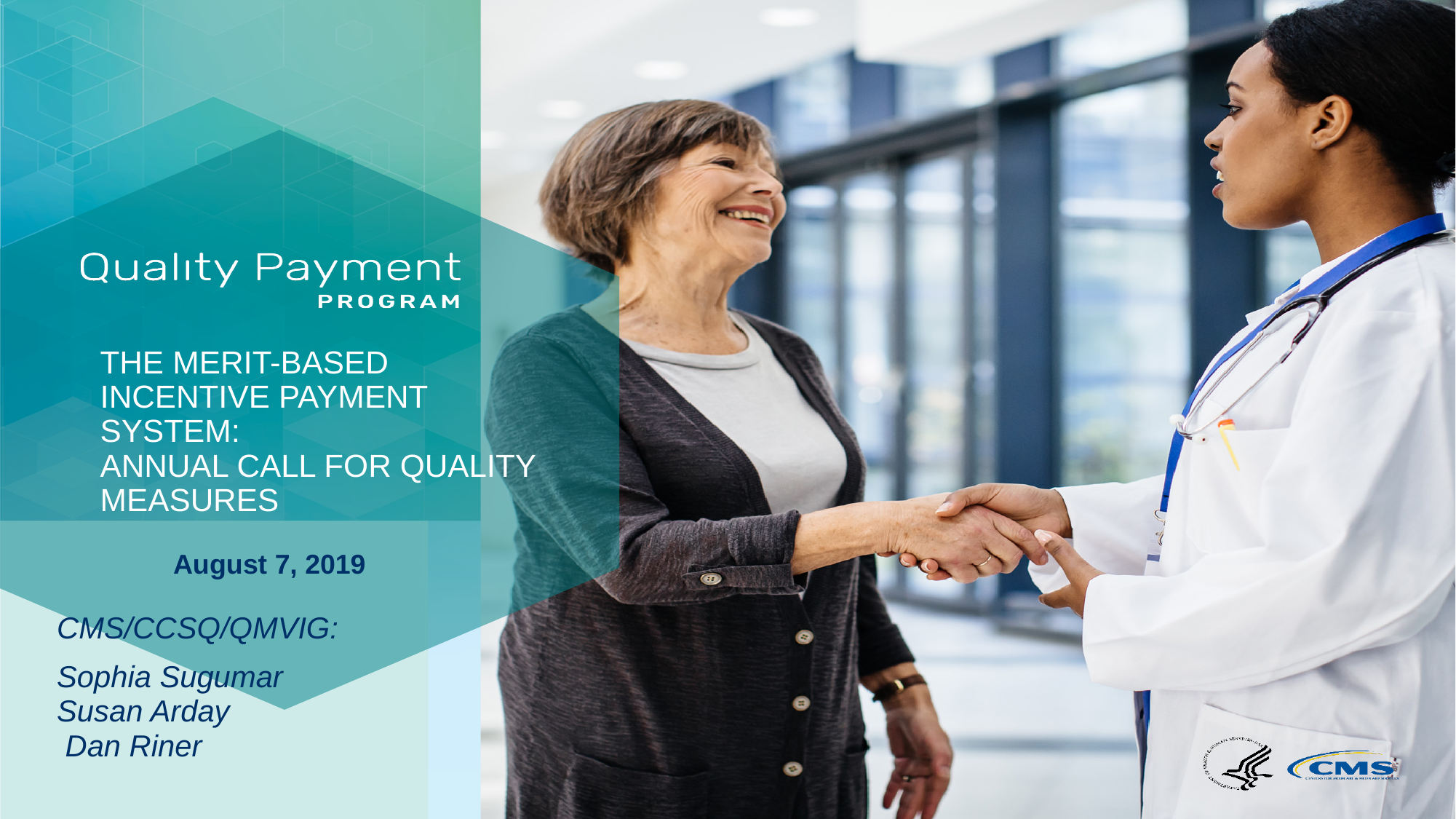

# The Merit-based Incentive Payment System: Annual Call foR Quality Measures
August 7, 2019

CMS/CCSQ/QMVIG:

Sophia Sugumar
Susan Arday
 Dan Riner